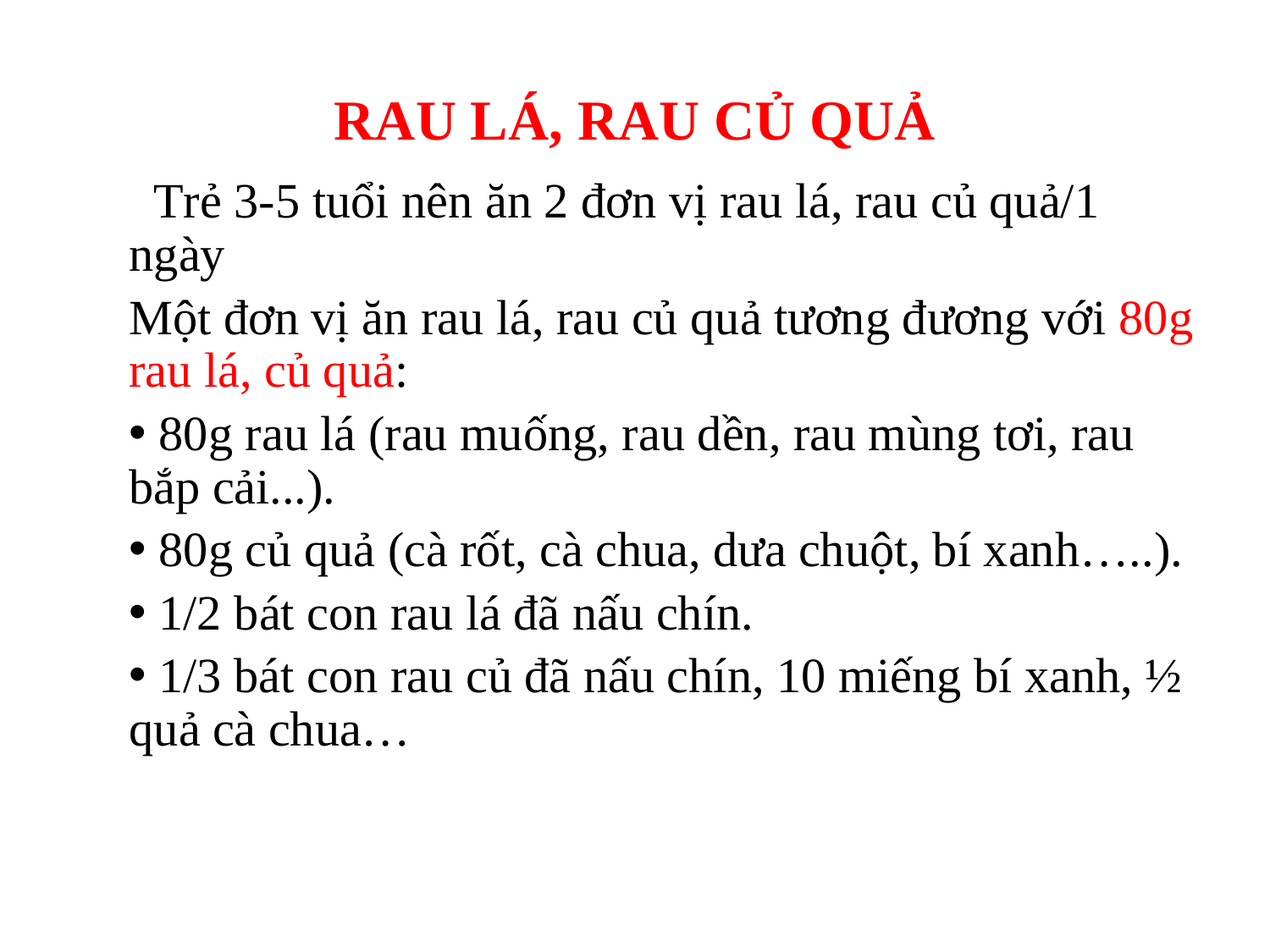

# RAU LÁ, RAU CỦ QUẢ
  Trẻ 3-5 tuổi nên ăn 2 đơn vị rau lá, rau củ quả/1 ngày
Một đơn vị ăn rau lá, rau củ quả tương đương với 80g rau lá, củ quả:
 80g rau lá (rau muống, rau dền, rau mùng tơi, rau bắp cải...).
 80g củ quả (cà rốt, cà chua, dưa chuột, bí xanh…..).
 1/2 bát con rau lá đã nấu chín.
 1/3 bát con rau củ đã nấu chín, 10 miếng bí xanh, ½ quả cà chua…